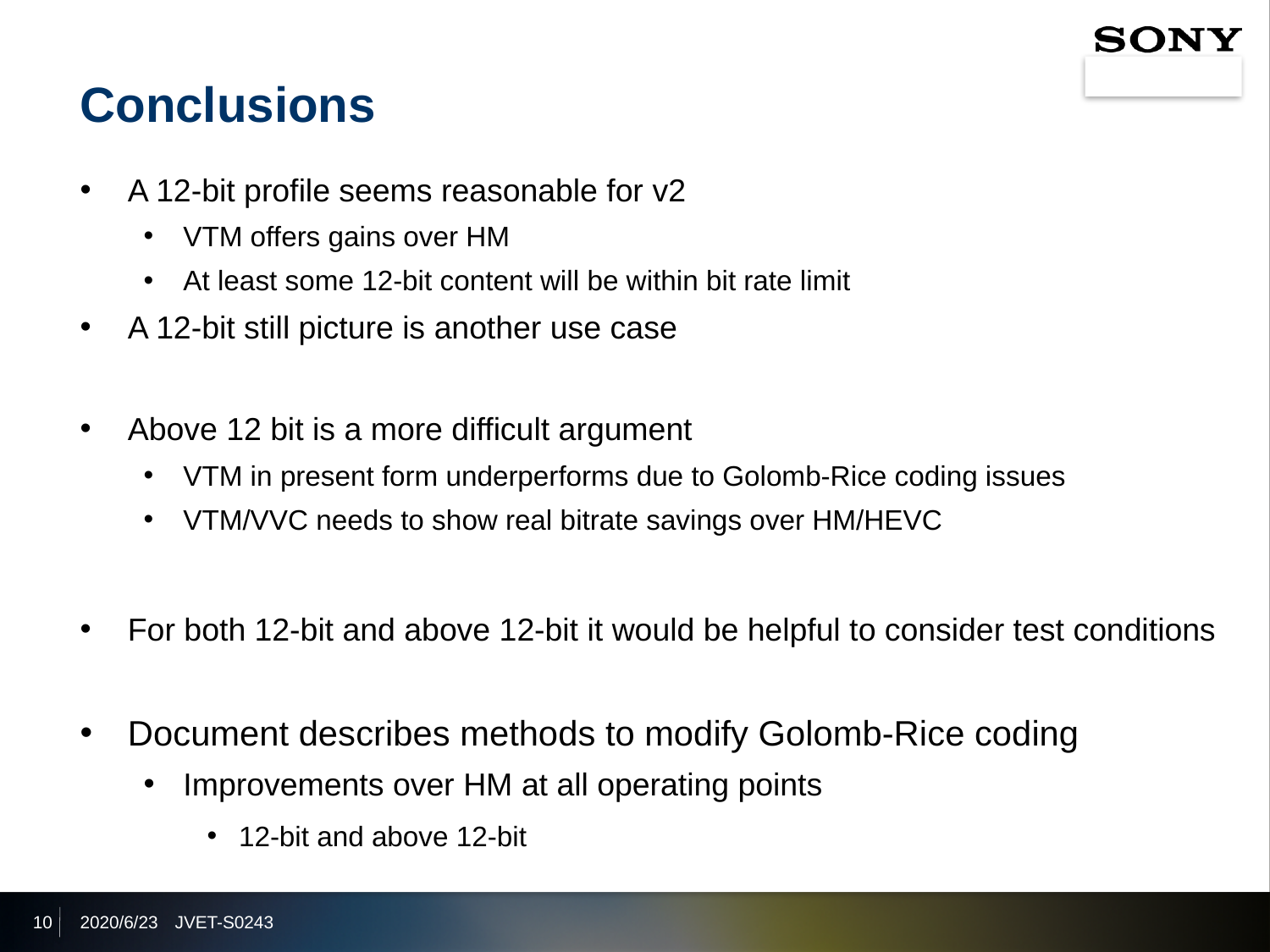

# Conclusions
A 12-bit profile seems reasonable for v2
VTM offers gains over HM
At least some 12-bit content will be within bit rate limit
A 12-bit still picture is another use case

Above 12 bit is a more difficult argument
VTM in present form underperforms due to Golomb-Rice coding issues
VTM/VVC needs to show real bitrate savings over HM/HEVC

For both 12-bit and above 12-bit it would be helpful to consider test conditions

Document describes methods to modify Golomb-Rice coding
Improvements over HM at all operating points
12-bit and above 12-bit
10
2020/6/23
JVET-S0243